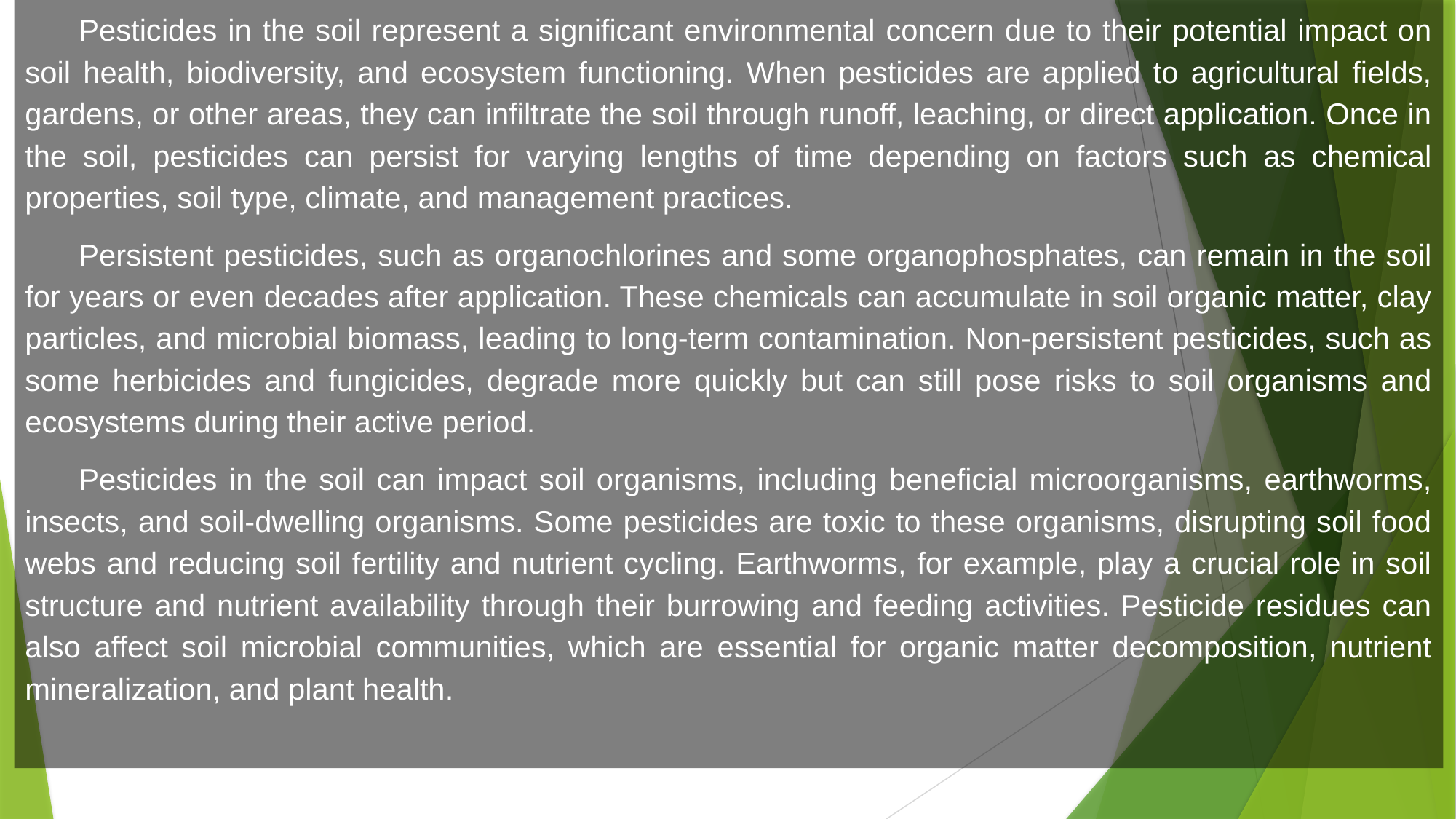

Pesticides in the soil represent a significant environmental concern due to their potential impact on soil health, biodiversity, and ecosystem functioning. When pesticides are applied to agricultural fields, gardens, or other areas, they can infiltrate the soil through runoff, leaching, or direct application. Once in the soil, pesticides can persist for varying lengths of time depending on factors such as chemical properties, soil type, climate, and management practices.
Persistent pesticides, such as organochlorines and some organophosphates, can remain in the soil for years or even decades after application. These chemicals can accumulate in soil organic matter, clay particles, and microbial biomass, leading to long-term contamination. Non-persistent pesticides, such as some herbicides and fungicides, degrade more quickly but can still pose risks to soil organisms and ecosystems during their active period.
Pesticides in the soil can impact soil organisms, including beneficial microorganisms, earthworms, insects, and soil-dwelling organisms. Some pesticides are toxic to these organisms, disrupting soil food webs and reducing soil fertility and nutrient cycling. Earthworms, for example, play a crucial role in soil structure and nutrient availability through their burrowing and feeding activities. Pesticide residues can also affect soil microbial communities, which are essential for organic matter decomposition, nutrient mineralization, and plant health.